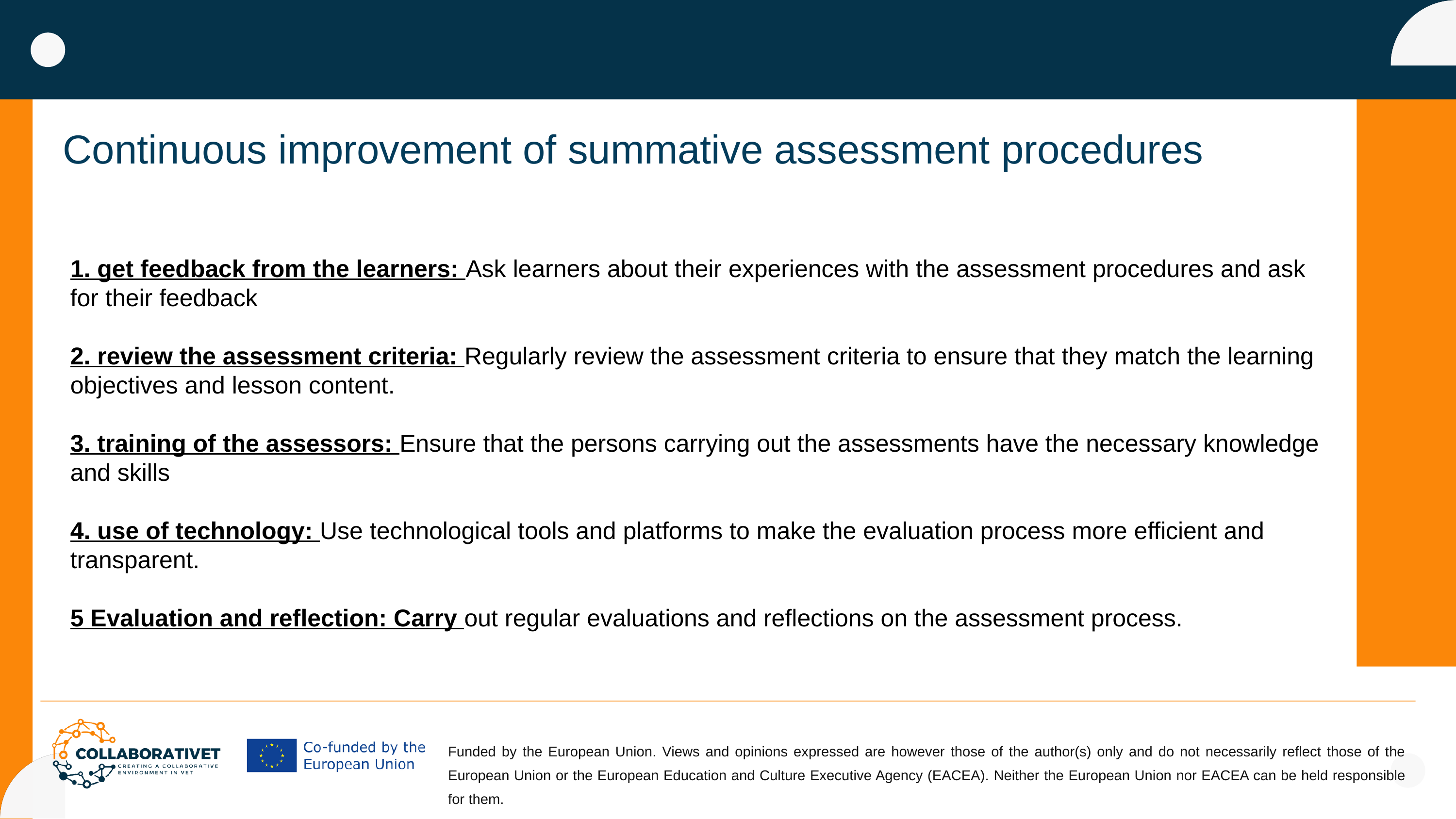

Continuous improvement of summative assessment procedures
1. get feedback from the learners: Ask learners about their experiences with the assessment procedures and ask for their feedback

2. review the assessment criteria: Regularly review the assessment criteria to ensure that they match the learning objectives and lesson content.

3. training of the assessors: Ensure that the persons carrying out the assessments have the necessary knowledge and skills

4. use of technology: Use technological tools and platforms to make the evaluation process more efficient and transparent.

5 Evaluation and reflection: Carry out regular evaluations and reflections on the assessment process.

Funded by the European Union. Views and opinions expressed are however those of the author(s) only and do not necessarily reflect those of the European Union or the European Education and Culture Executive Agency (EACEA). Neither the European Union nor EACEA can be held responsible for them.